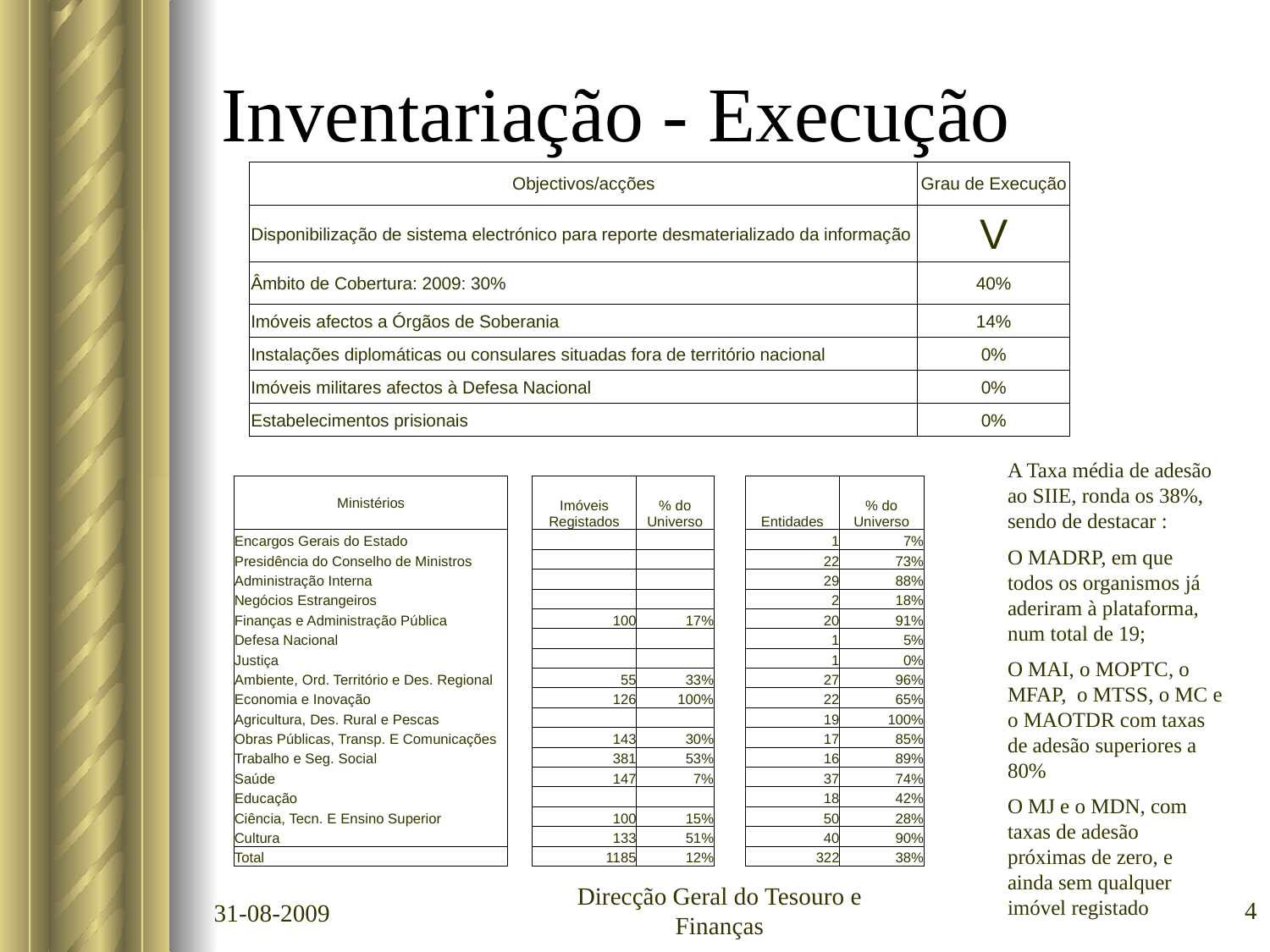

# Inventariação - Execução
| Objectivos/acções | Grau de Execução |
| --- | --- |
| Disponibilização de sistema electrónico para reporte desmaterializado da informação | V |
| Âmbito de Cobertura: 2009: 30% | 40% |
| Imóveis afectos a Órgãos de Soberania | 14% |
| Instalações diplomáticas ou consulares situadas fora de território nacional | 0% |
| Imóveis militares afectos à Defesa Nacional | 0% |
| Estabelecimentos prisionais | 0% |
A Taxa média de adesão ao SIIE, ronda os 38%, sendo de destacar :
O MADRP, em que todos os organismos já aderiram à plataforma, num total de 19;
O MAI, o MOPTC, o MFAP,  o MTSS, o MC e o MAOTDR com taxas de adesão superiores a 80%
O MJ e o MDN, com taxas de adesão próximas de zero, e ainda sem qualquer imóvel registado
| Ministérios |  | Imóveis Registados | % do Universo |  | Entidades | % do Universo |
| --- | --- | --- | --- | --- | --- | --- |
|  |  |  |  |  |  |  |
| Encargos Gerais do Estado |  |  |  |  | 1 | 7% |
| Presidência do Conselho de Ministros |  |  |  |  | 22 | 73% |
| Administração Interna |  |  |  |  | 29 | 88% |
| Negócios Estrangeiros |  |  |  |  | 2 | 18% |
| Finanças e Administração Pública |  | 100 | 17% |  | 20 | 91% |
| Defesa Nacional |  |  |  |  | 1 | 5% |
| Justiça |  |  |  |  | 1 | 0% |
| Ambiente, Ord. Território e Des. Regional |  | 55 | 33% |  | 27 | 96% |
| Economia e Inovação |  | 126 | 100% |  | 22 | 65% |
| Agricultura, Des. Rural e Pescas |  |  |  |  | 19 | 100% |
| Obras Públicas, Transp. E Comunicações |  | 143 | 30% |  | 17 | 85% |
| Trabalho e Seg. Social |  | 381 | 53% |  | 16 | 89% |
| Saúde |  | 147 | 7% |  | 37 | 74% |
| Educação |  |  |  |  | 18 | 42% |
| Ciência, Tecn. E Ensino Superior |  | 100 | 15% |  | 50 | 28% |
| Cultura |  | 133 | 51% |  | 40 | 90% |
| Total |  | 1185 | 12% |  | 322 | 38% |
31-08-2009
Direcção Geral do Tesouro e Finanças
4